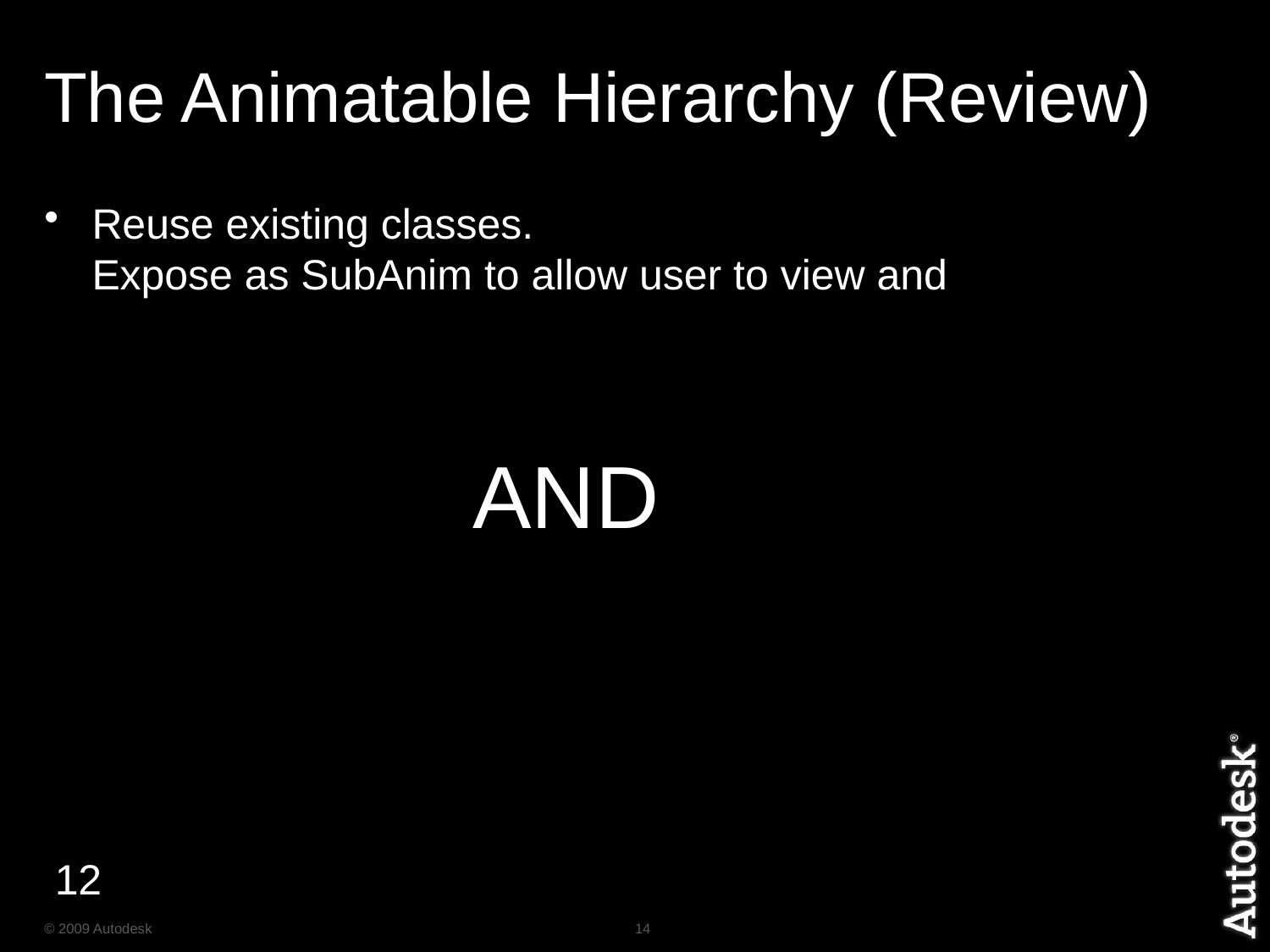

# The Animatable Hierarchy (Review)
Reuse existing classes.
Expose as SubAnim to allow user to view and

		AND
12